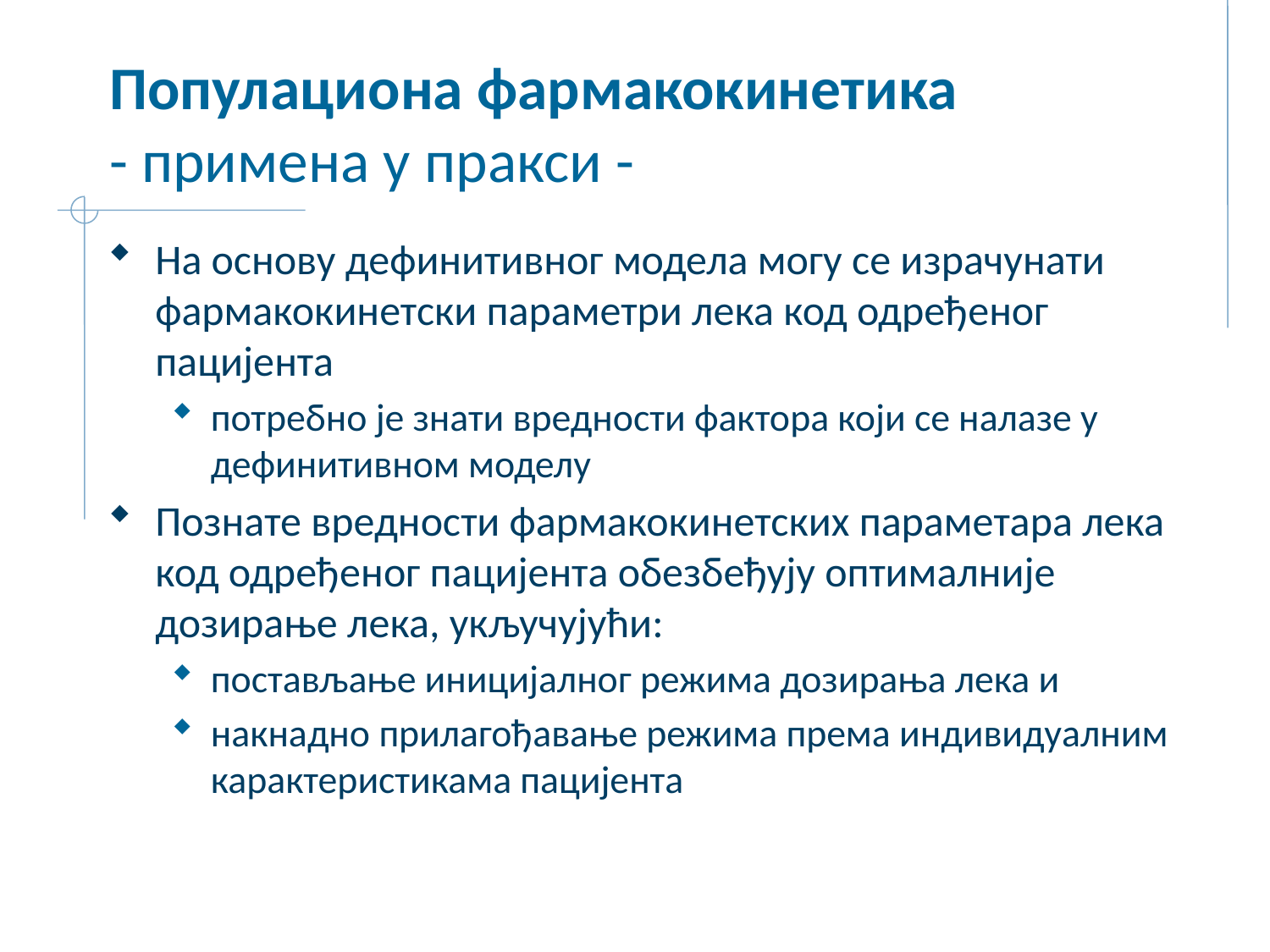

# Популациона фармакокинетика - примена у пракси -
На основу дефинитивног модела могу се израчунати фармакокинетски параметри лека код одређеног пацијента
потребно је знати вредности фактора који се налазе у дефинитивном моделу
Познате вредности фармакокинетских параметара лека код одређеног пацијента обезбеђују оптималније дозирање лека, укључујући:
постављање иницијалног режима дозирања лека и
накнадно прилагођавање режима према индивидуалним карактеристикама пацијента